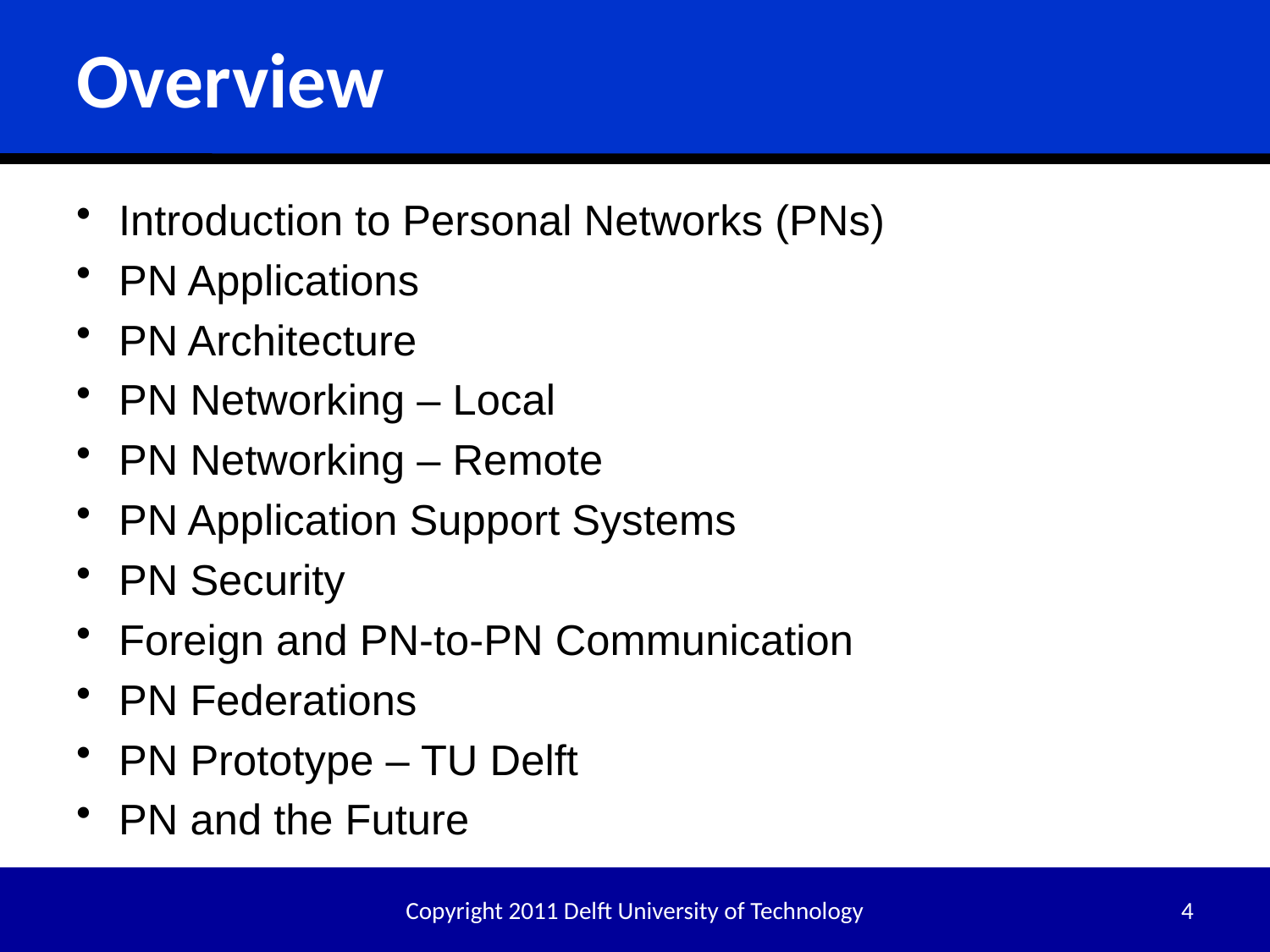

# Overview
Introduction to Personal Networks (PNs)
PN Applications
PN Architecture
PN Networking – Local
PN Networking – Remote
PN Application Support Systems
PN Security
Foreign and PN-to-PN Communication
PN Federations
PN Prototype – TU Delft
PN and the Future
Copyright 2011 Delft University of Technology
4